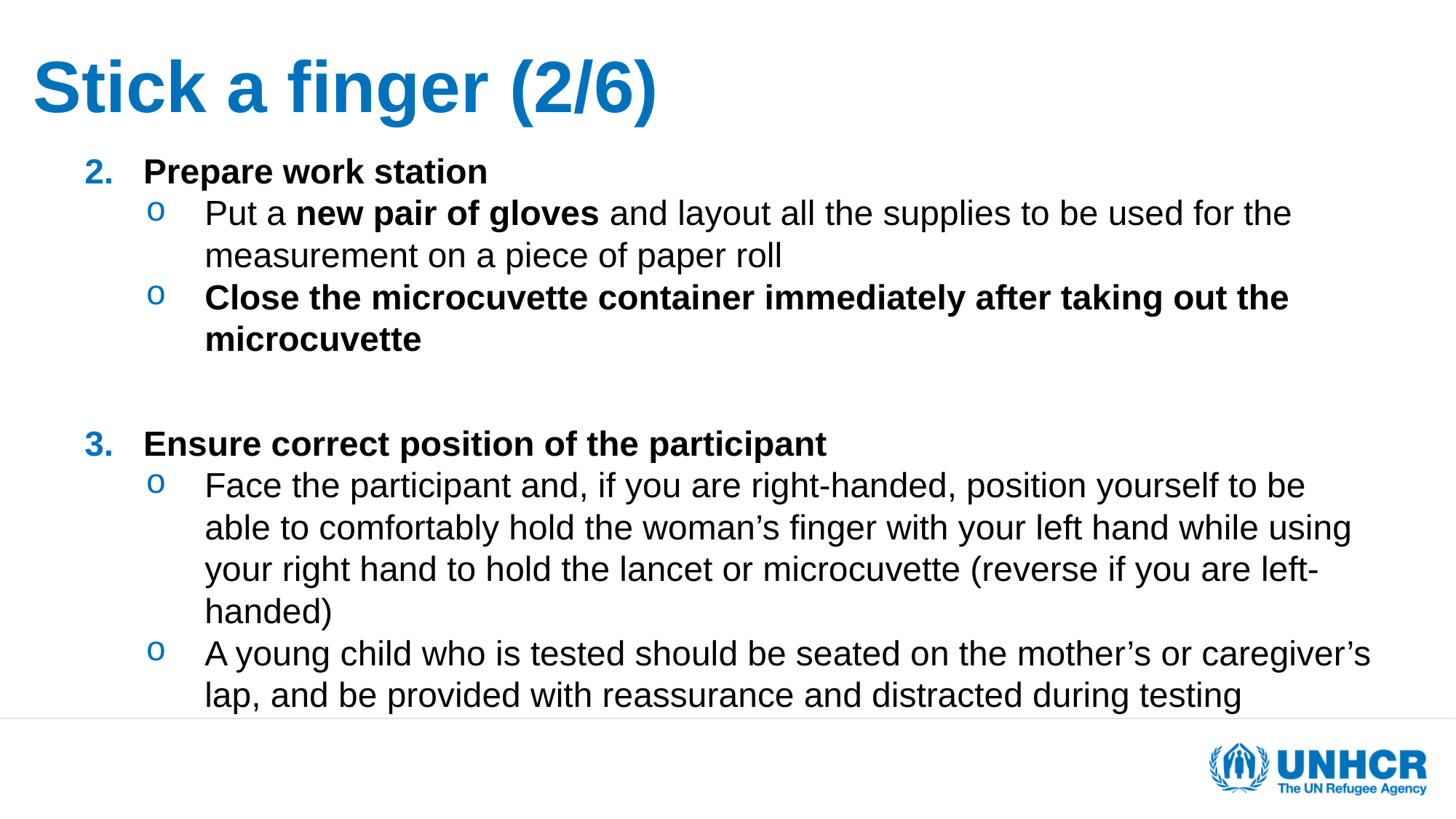

# Stick a finger (2/6)
Prepare work station
Put a new pair of gloves and layout all the supplies to be used for the measurement on a piece of paper roll
Close the microcuvette container immediately after taking out the microcuvette

Ensure correct position of the participant
Face the participant and, if you are right-handed, position yourself to be able to comfortably hold the woman’s finger with your left hand while using your right hand to hold the lancet or microcuvette (reverse if you are left-handed)
A young child who is tested should be seated on the mother’s or caregiver’s lap, and be provided with reassurance and distracted during testing